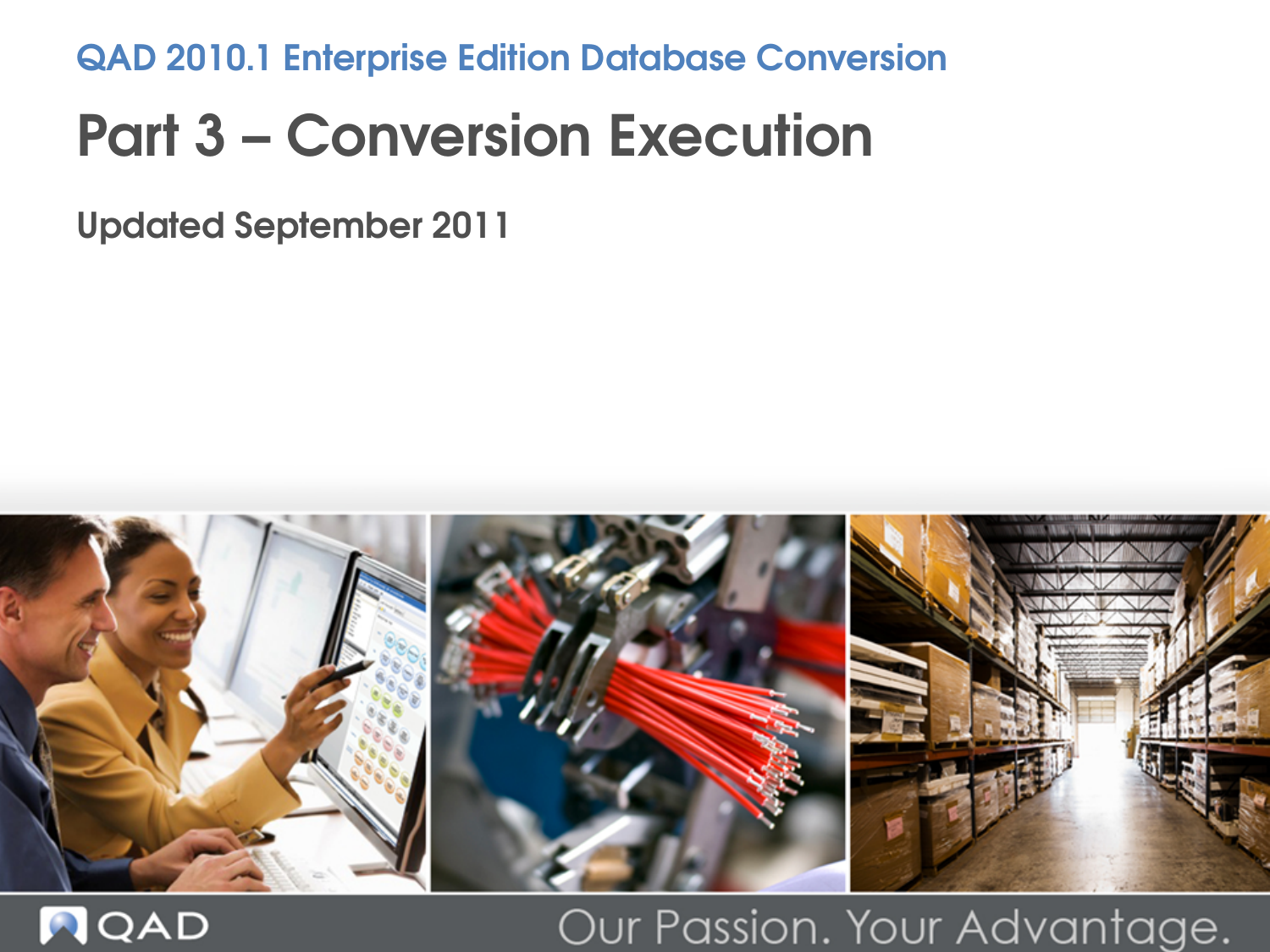

QAD 2010.1 Enterprise Edition Database Conversion
# Part 3 – Conversion Execution
Updated September 2011